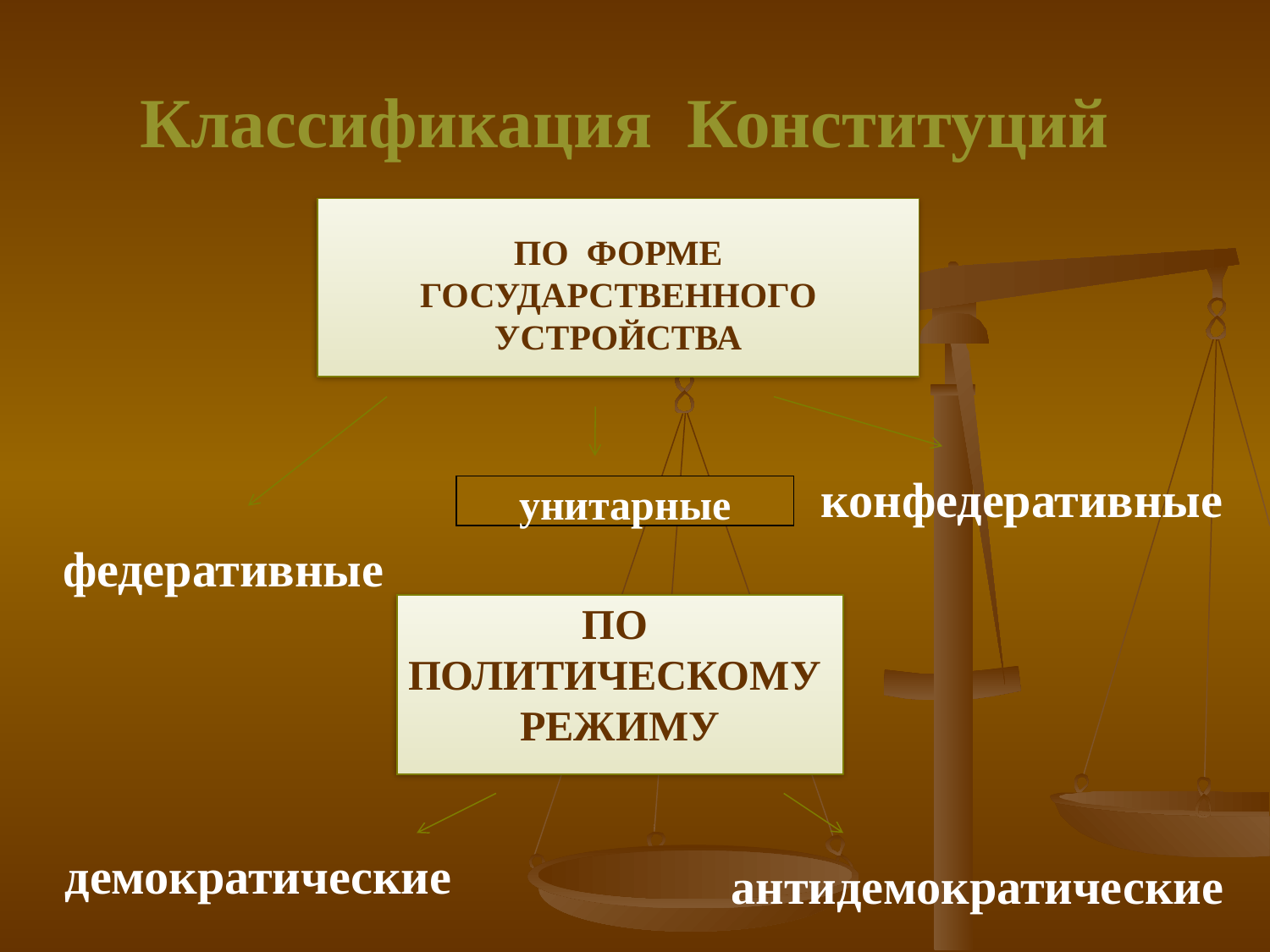

Классификация  Конституций

ПО  ФОРМЕ
ГОСУДАРСТВЕННОГО
УСТРОЙСТВА
конфедеративные
унитарные
федеративные
ПО
ПОЛИТИЧЕСКОМУ  РЕЖИМУ
демократические
антидемократические